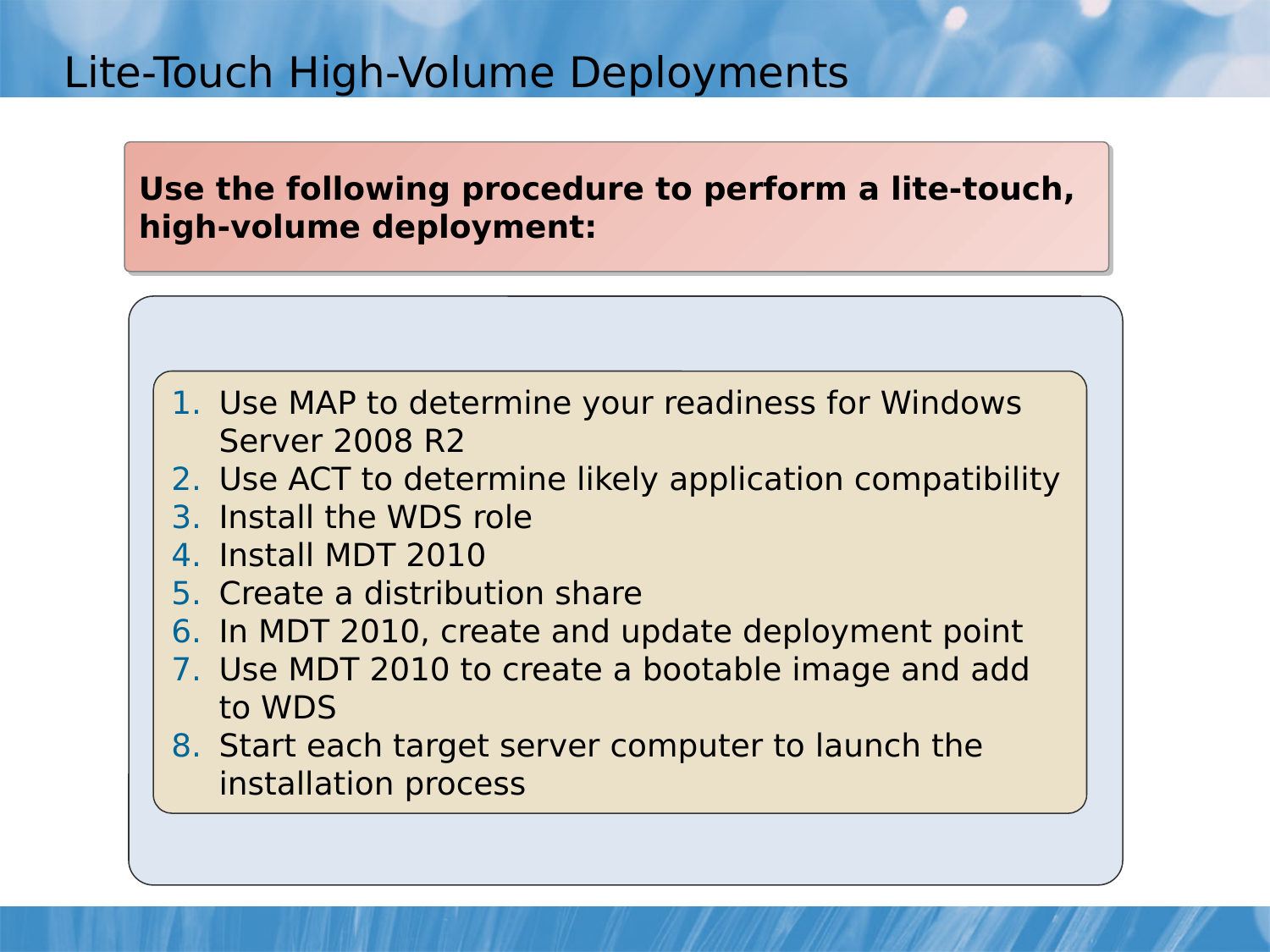

# Lite-Touch High-Volume Deployments
Use the following procedure to perform a lite-touch, high-volume deployment:

Use MAP to determine your readiness for Windows Server 2008 R2
Use ACT to determine likely application compatibility
Install the WDS role
Install MDT 2010
Create a distribution share
In MDT 2010, create and update deployment point
Use MDT 2010 to create a bootable image and add to WDS
Start each target server computer to launch the installation process
View WIM file contents
Capture images
Mount images for offline image editing
Store multiple images in a single file
Compress image files
Implement image-creating scripts